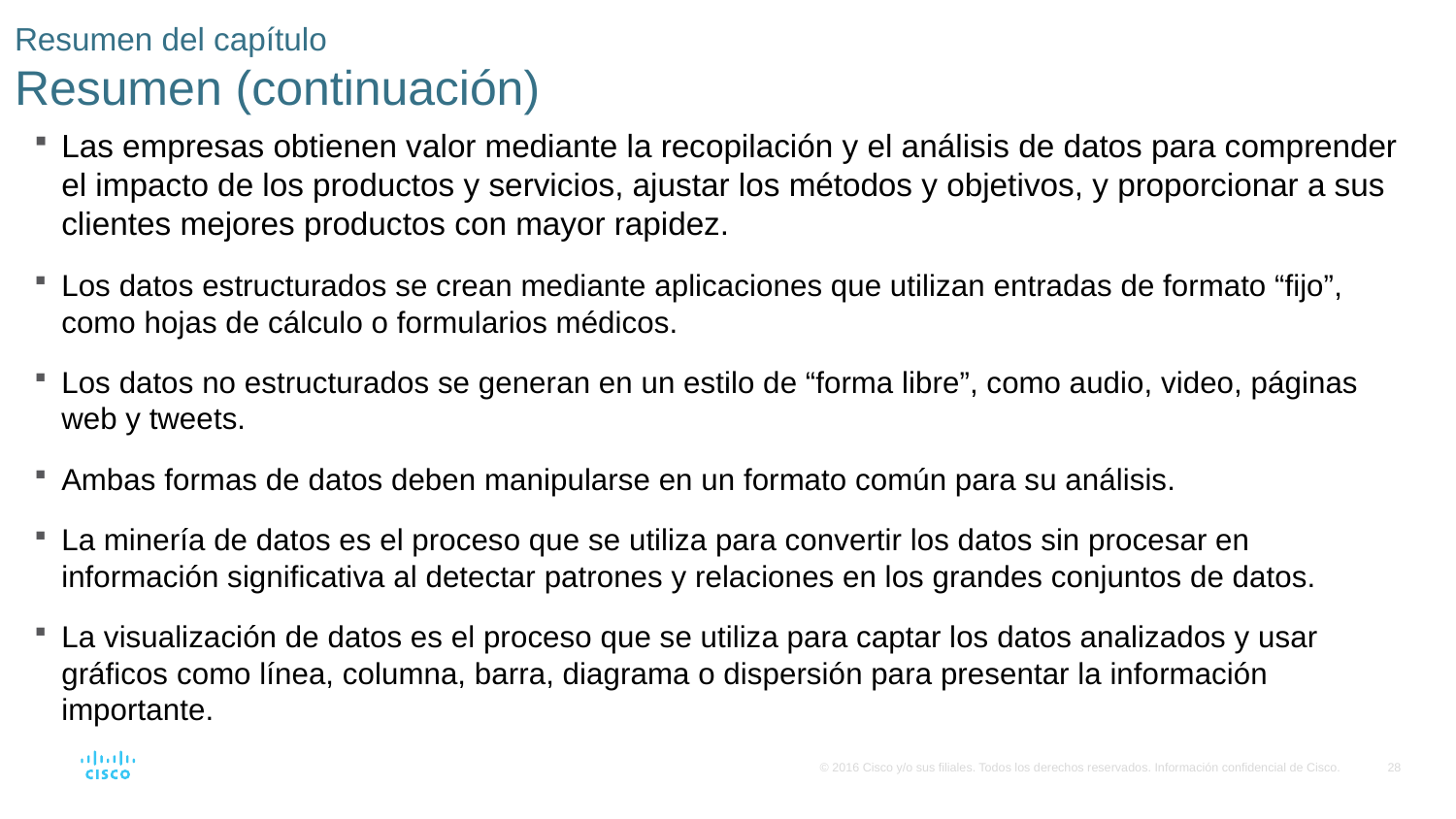

# Resumen del capítulo Resumen (continuación)
Las empresas obtienen valor mediante la recopilación y el análisis de datos para comprender el impacto de los productos y servicios, ajustar los métodos y objetivos, y proporcionar a sus clientes mejores productos con mayor rapidez.
Los datos estructurados se crean mediante aplicaciones que utilizan entradas de formato “fijo”, como hojas de cálculo o formularios médicos.
Los datos no estructurados se generan en un estilo de “forma libre”, como audio, video, páginas web y tweets.
Ambas formas de datos deben manipularse en un formato común para su análisis.
La minería de datos es el proceso que se utiliza para convertir los datos sin procesar en información significativa al detectar patrones y relaciones en los grandes conjuntos de datos.
La visualización de datos es el proceso que se utiliza para captar los datos analizados y usar gráficos como línea, columna, barra, diagrama o dispersión para presentar la información importante.